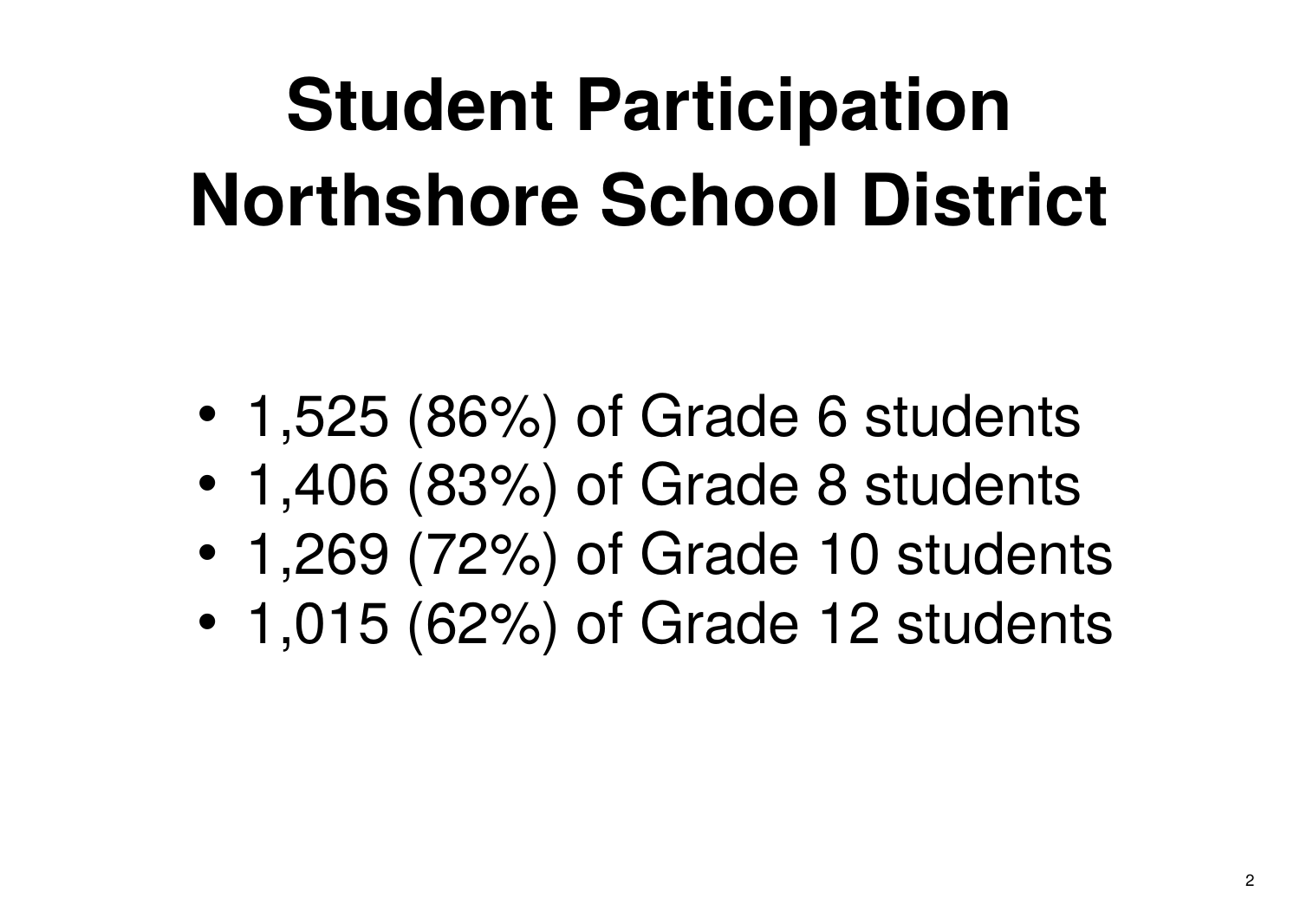

Student Participation
Northshore School District

1,525 (86%) of Grade 6 students
1,406 (83%) of Grade 8 students
1,269 (72%) of Grade 10 students
1,015 (62%) of Grade 12 students
2